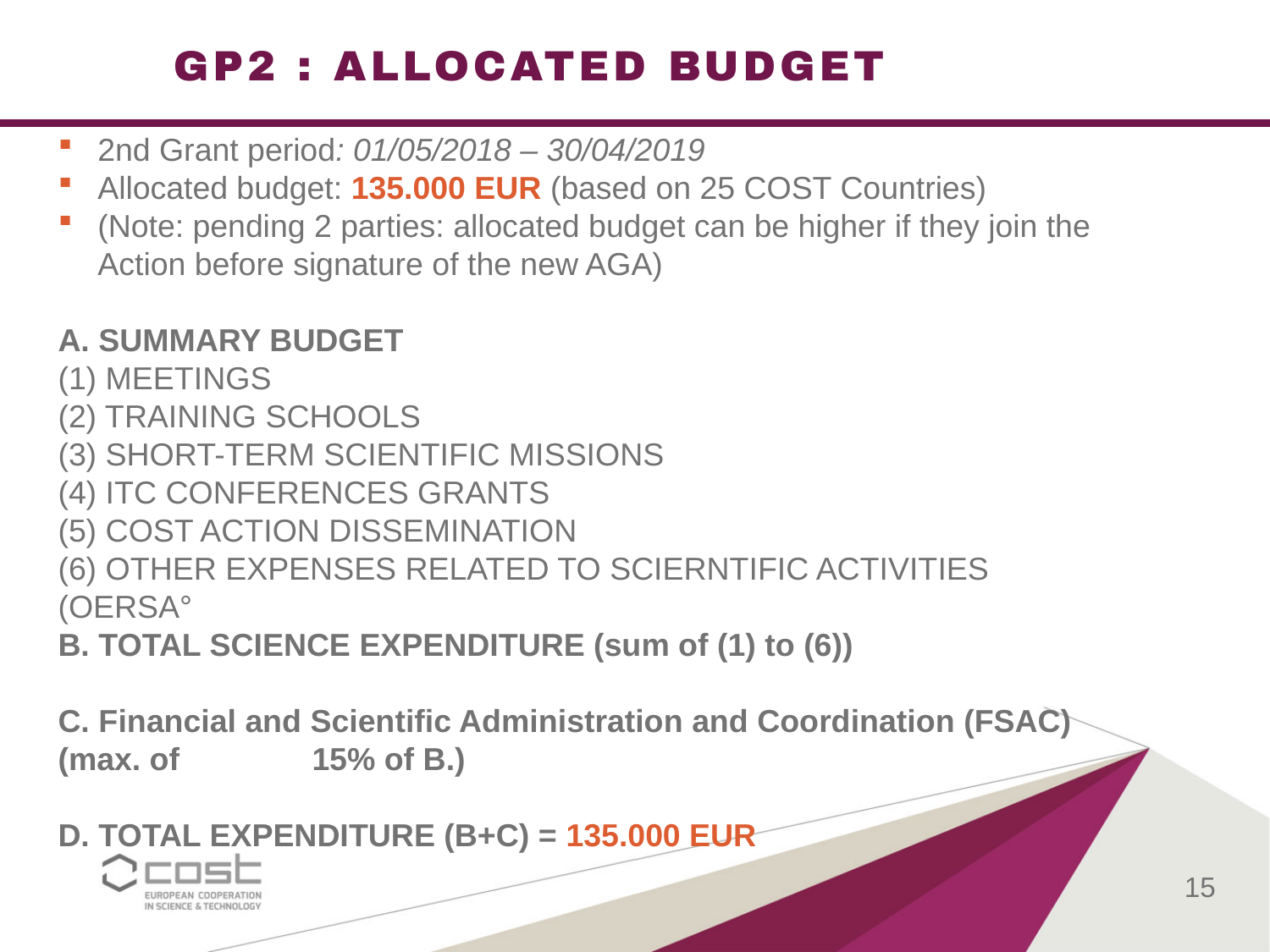

GP2 : ALLOCATED BUDGET
2nd Grant period: 01/05/2018 – 30/04/2019
Allocated budget: 135.000 EUR (based on 25 COST Countries)
(Note: pending 2 parties: allocated budget can be higher if they join the Action before signature of the new AGA)

A. SUMMARY BUDGET
(1) MEETINGS
(2) TRAINING SCHOOLS
(3) SHORT-TERM SCIENTIFIC MISSIONS
(4) ITC CONFERENCES GRANTS
(5) COST ACTION DISSEMINATION
(6) OTHER EXPENSES RELATED TO SCIERNTIFIC ACTIVITIES (OERSA°
B. TOTAL SCIENCE EXPENDITURE (sum of (1) to (6))

C. Financial and Scientific Administration and Coordination (FSAC) (max. of 	15% of B.)

D. TOTAL EXPENDITURE (B+C) = 135.000 EUR